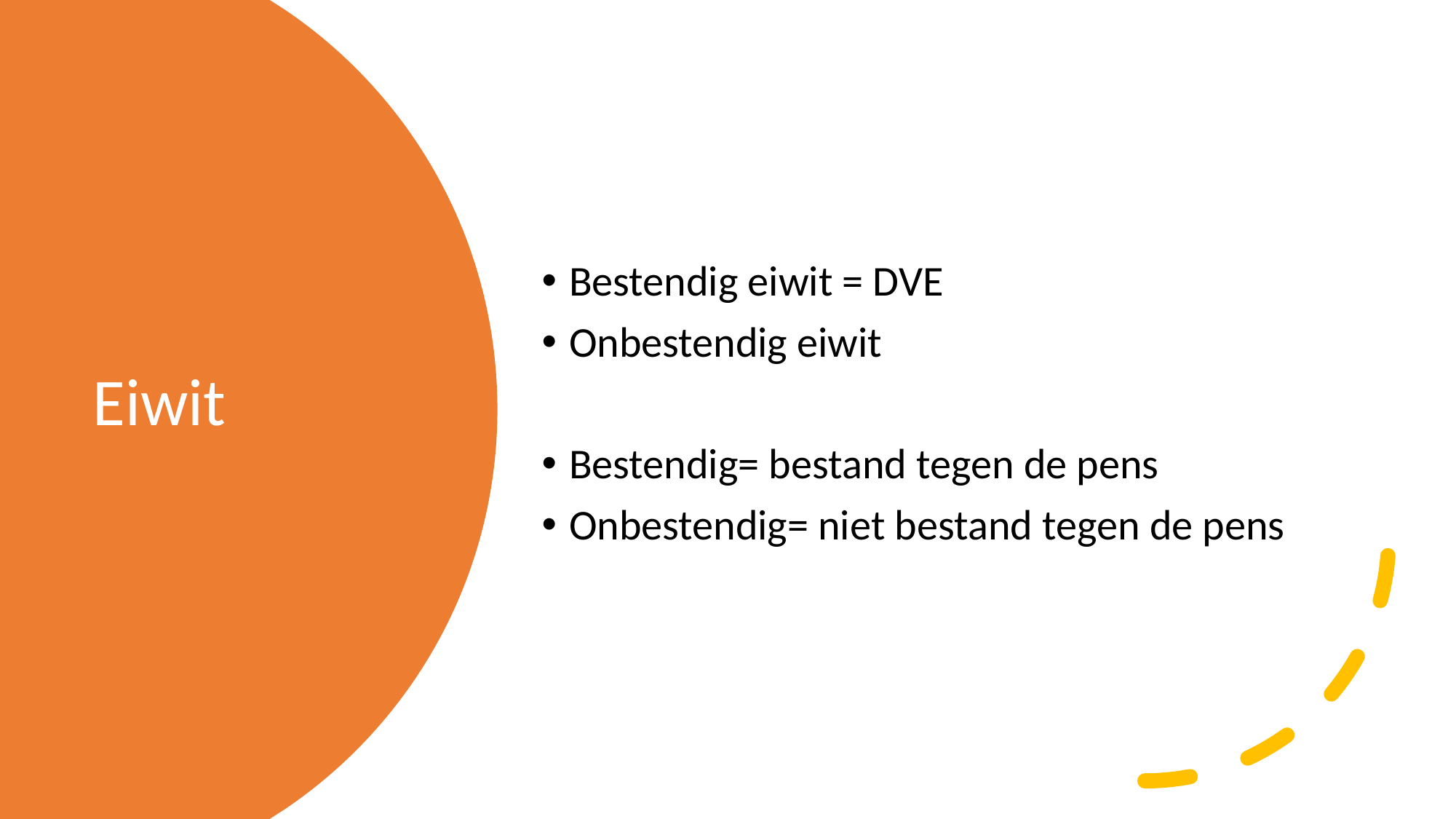

Bestendig eiwit = DVE
Onbestendig eiwit

Bestendig= bestand tegen de pens
Onbestendig= niet bestand tegen de pens
# Eiwit